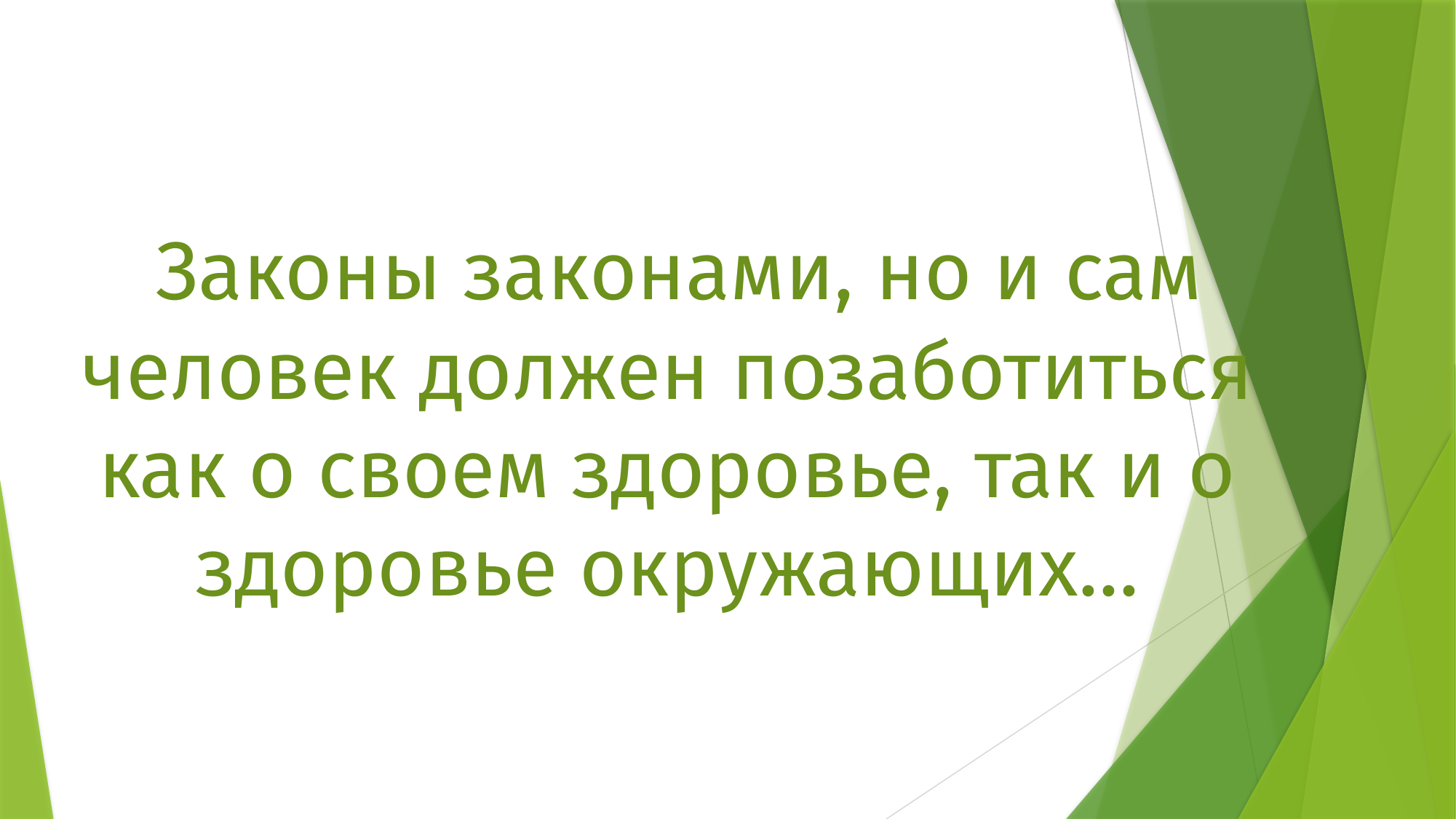

# Законы законами, но и сам человек должен позаботиться как о своем здоровье, так и о здоровье окружающих…